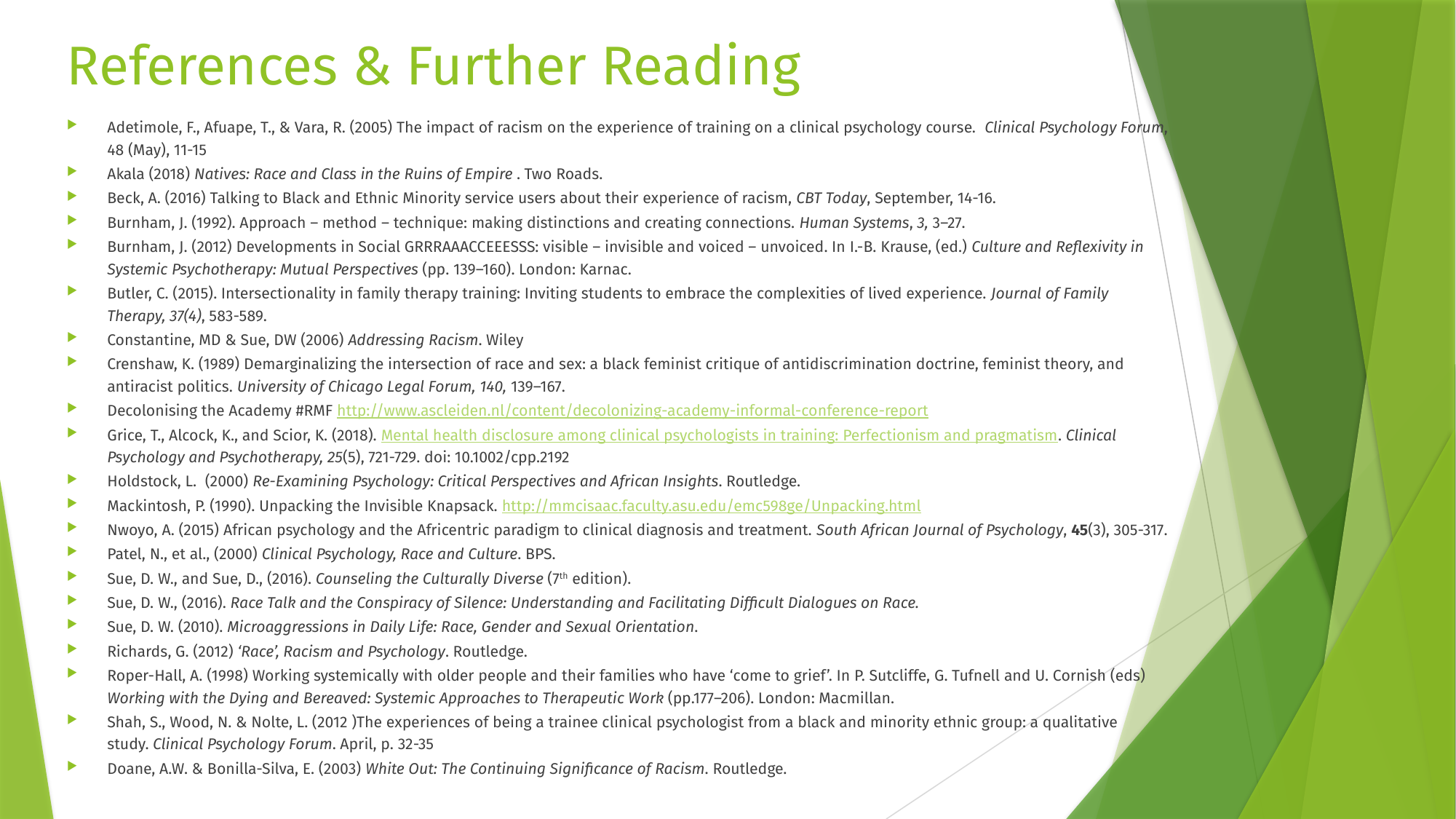

# References & Further Reading
Adetimole, F., Afuape, T., & Vara, R. (2005) The impact of racism on the experience of training on a clinical psychology course.  Clinical Psychology Forum, 48 (May), 11-15
Akala (2018) Natives: Race and Class in the Ruins of Empire . Two Roads.
Beck, A. (2016) Talking to Black and Ethnic Minority service users about their experience of racism, CBT Today, September, 14-16.
Burnham, J. (1992). Approach – method – technique: making distinctions and creating connections. Human Systems, 3, 3–27.
Burnham, J. (2012) Developments in Social GRRRAAACCEEESSS: visible – invisible and voiced – unvoiced. In I.-B. Krause, (ed.) Culture and Reﬂexivity in Systemic Psychotherapy: Mutual Perspectives (pp. 139–160). London: Karnac.
Butler, C. (2015). Intersectionality in family therapy training: Inviting students to embrace the complexities of lived experience. Journal of Family Therapy, 37(4), 583-589.
Constantine, MD & Sue, DW (2006) Addressing Racism. Wiley
Crenshaw, K. (1989) Demarginalizing the intersection of race and sex: a black feminist critique of antidiscrimination doctrine, feminist theory, and antiracist politics. University of Chicago Legal Forum, 140, 139–167.
Decolonising the Academy #RMF http://www.ascleiden.nl/content/decolonizing-academy-informal-conference-report
Grice, T., Alcock, K., and Scior, K. (2018). Mental health disclosure among clinical psychologists in training: Perfectionism and pragmatism. Clinical Psychology and Psychotherapy, 25(5), 721-729. doi: 10.1002/cpp.2192
Holdstock, L.  (2000) Re-Examining Psychology: Critical Perspectives and African Insights. Routledge.
Mackintosh, P. (1990). Unpacking the Invisible Knapsack. http://mmcisaac.faculty.asu.edu/emc598ge/Unpacking.html
Nwoyo, A. (2015) African psychology and the Africentric paradigm to clinical diagnosis and treatment. South African Journal of Psychology, 45(3), 305-317.
Patel, N., et al., (2000) Clinical Psychology, Race and Culture. BPS.
Sue, D. W., and Sue, D., (2016). Counseling the Culturally Diverse (7th edition).
Sue, D. W., (2016). Race Talk and the Conspiracy of Silence: Understanding and Facilitating Difficult Dialogues on Race.
Sue, D. W. (2010). Microaggressions in Daily Life: Race, Gender and Sexual Orientation.
Richards, G. (2012) ‘Race’, Racism and Psychology. Routledge.
Roper-Hall, A. (1998) Working systemically with older people and their families who have ‘come to grief’. In P. Sutcliffe, G. Tufnell and U. Cornish (eds) Working with the Dying and Bereaved: Systemic Approaches to Therapeutic Work (pp.177–206). London: Macmillan.
Shah, S., Wood, N. & Nolte, L. (2012 )The experiences of being a trainee clinical psychologist from a black and minority ethnic group: a qualitative study. Clinical Psychology Forum. April, p. 32-35
Doane, A.W. & Bonilla-Silva, E. (2003) White Out: The Continuing Significance of Racism. Routledge.